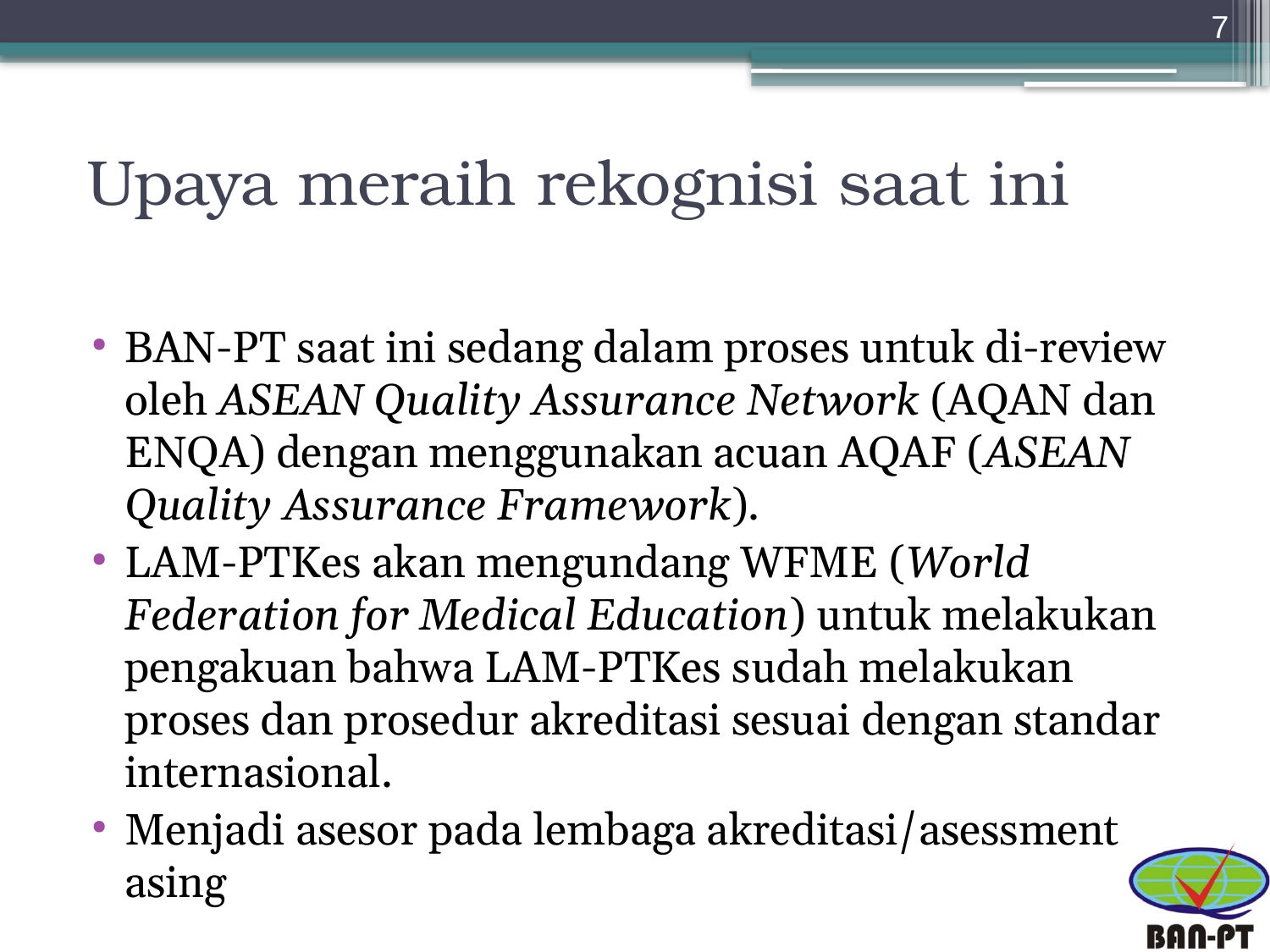

7
# Upaya meraih rekognisi saat ini
BAN-PT saat ini sedang dalam proses untuk di-review oleh ASEAN Quality Assurance Network (AQAN dan ENQA) dengan menggunakan acuan AQAF (ASEAN Quality Assurance Framework).
LAM-PTKes akan mengundang WFME (World Federation for Medical Education) untuk melakukan pengakuan bahwa LAM-PTKes sudah melakukan proses dan prosedur akreditasi sesuai dengan standar internasional.
Menjadi asesor pada lembaga akreditasi/asessment asing